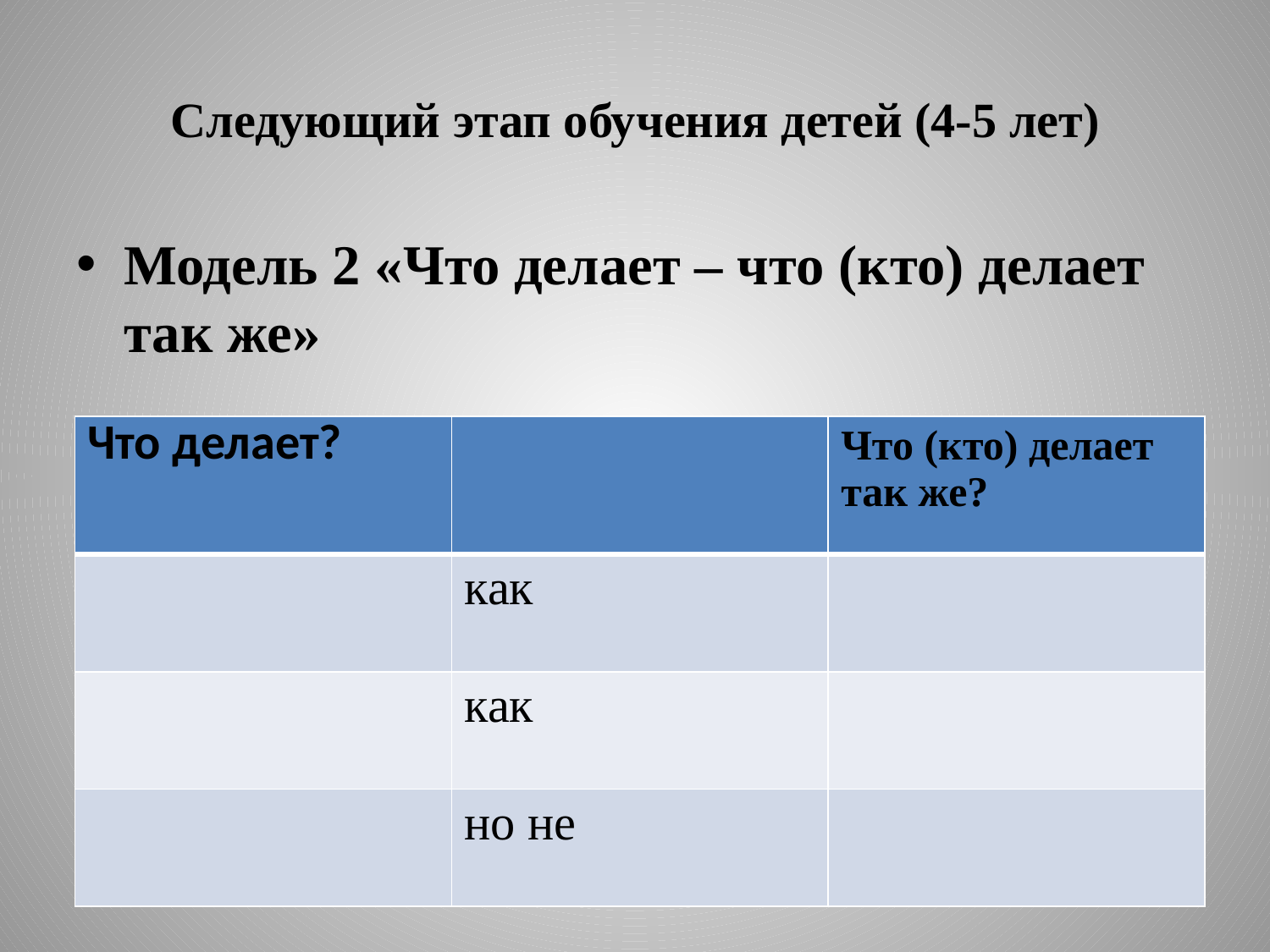

# Следующий этап обучения детей (4-5 лет)
Модель 2 «Что делает – что (кто) делает так же»

| Что делает? |  | Что (кто) делает так же? |
| --- | --- | --- |
|  | как |  |
|  | как |  |
|  | но не |  |